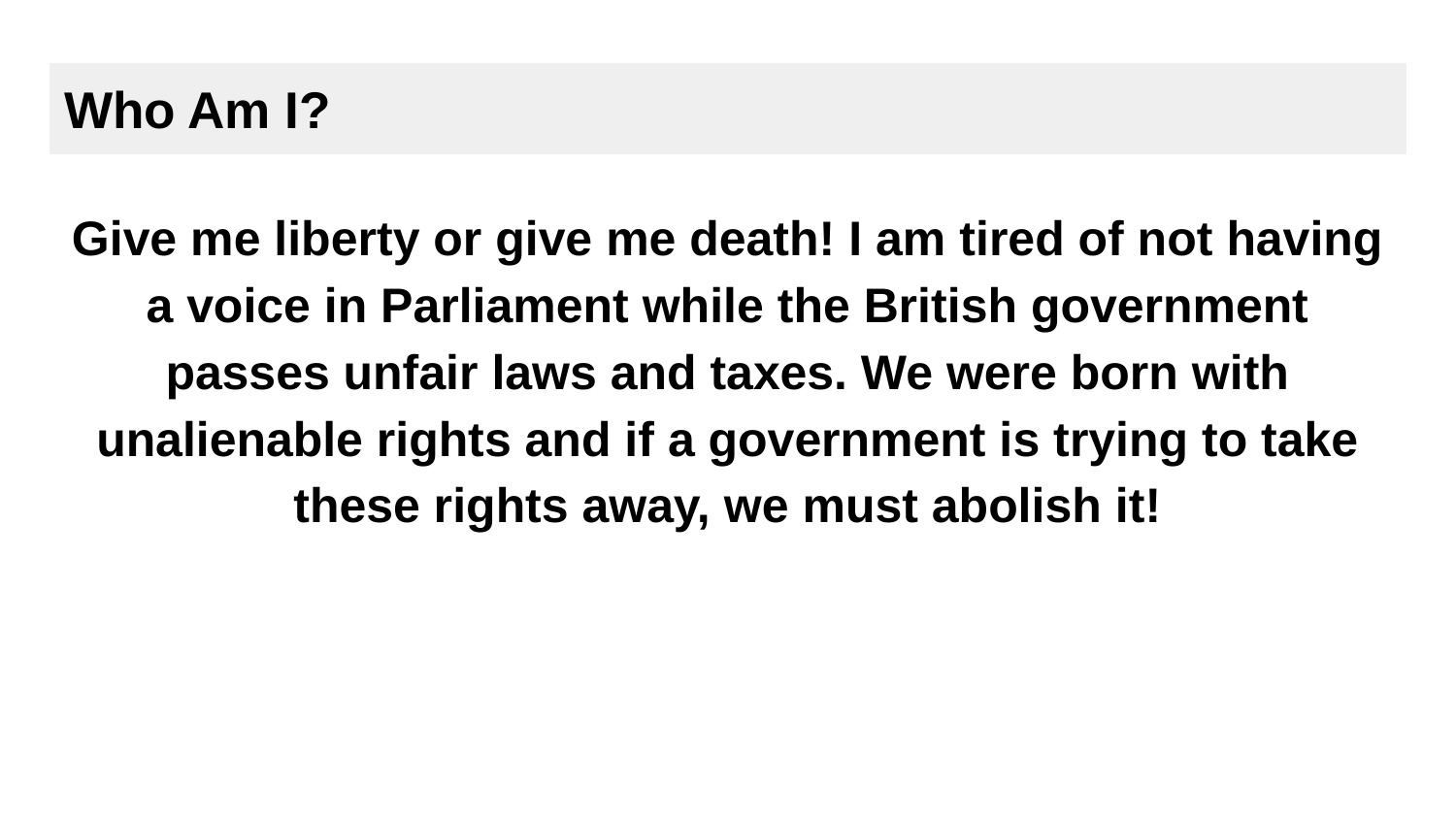

# Who Am I?
Give me liberty or give me death! I am tired of not having a voice in Parliament while the British government passes unfair laws and taxes. We were born with unalienable rights and if a government is trying to take these rights away, we must abolish it!